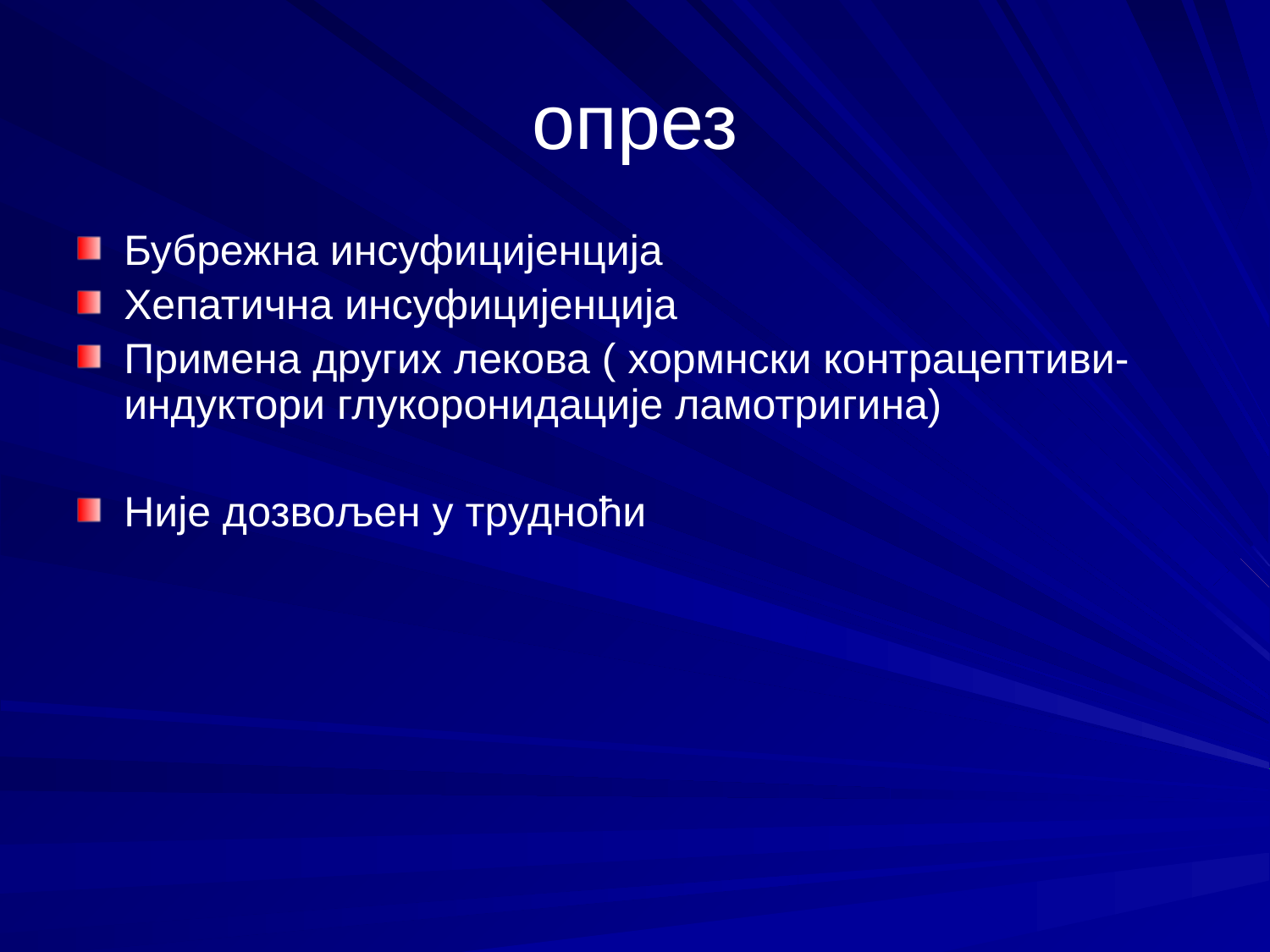

# oпрез
Бубрежна инсуфицијенција
Хепатична инсуфицијенција
Примена других лекова ( хормнски контрацептиви-индуктори глукоронидације ламотригина)

Није дозвољен у трудноћи